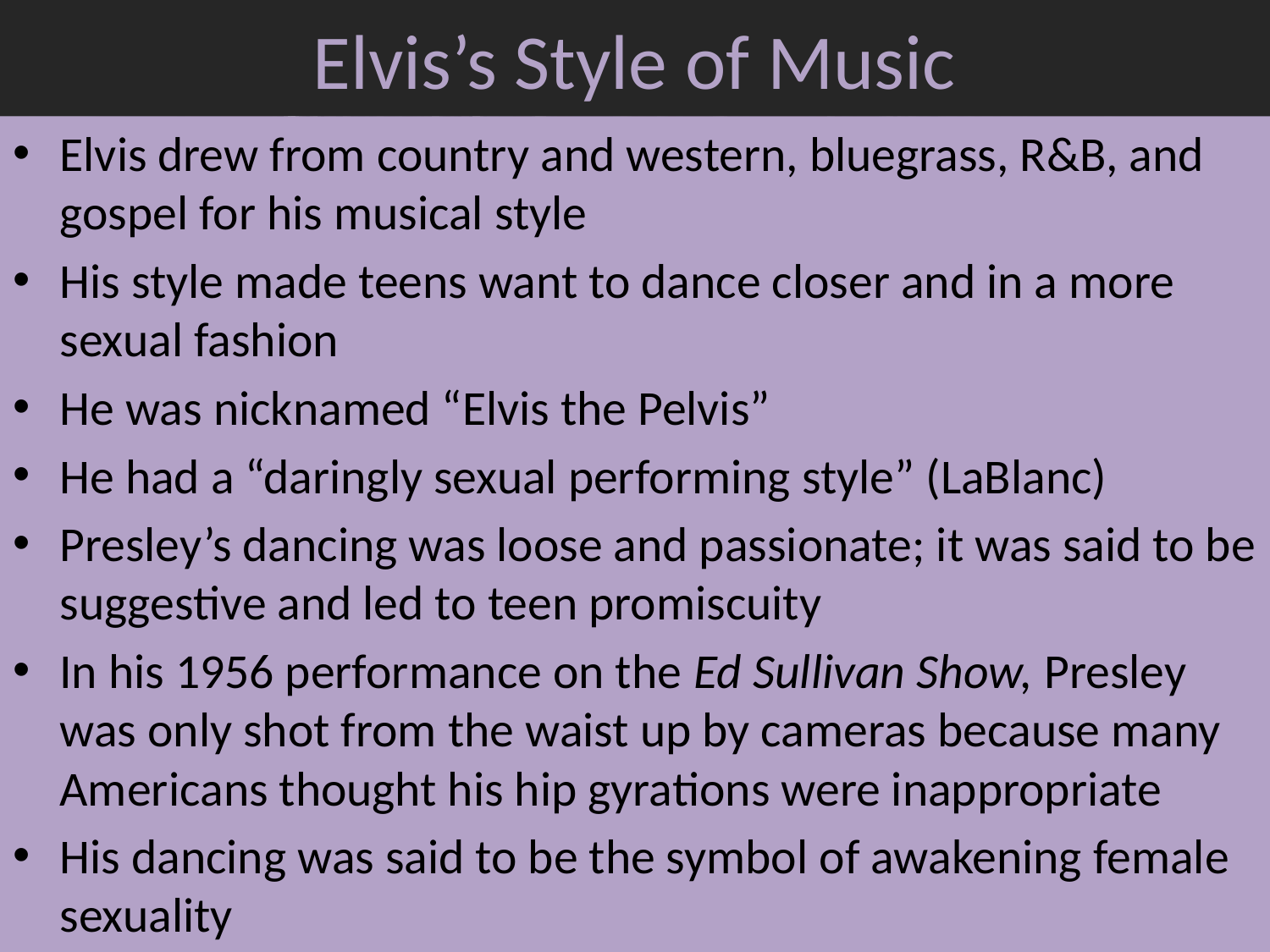

# Elvis’s Style of Music
Elvis drew from country and western, bluegrass, R&B, and gospel for his musical style
His style made teens want to dance closer and in a more sexual fashion
He was nicknamed “Elvis the Pelvis”
He had a “daringly sexual performing style” (LaBlanc)
Presley’s dancing was loose and passionate; it was said to be suggestive and led to teen promiscuity
In his 1956 performance on the Ed Sullivan Show, Presley was only shot from the waist up by cameras because many Americans thought his hip gyrations were inappropriate
His dancing was said to be the symbol of awakening female sexuality